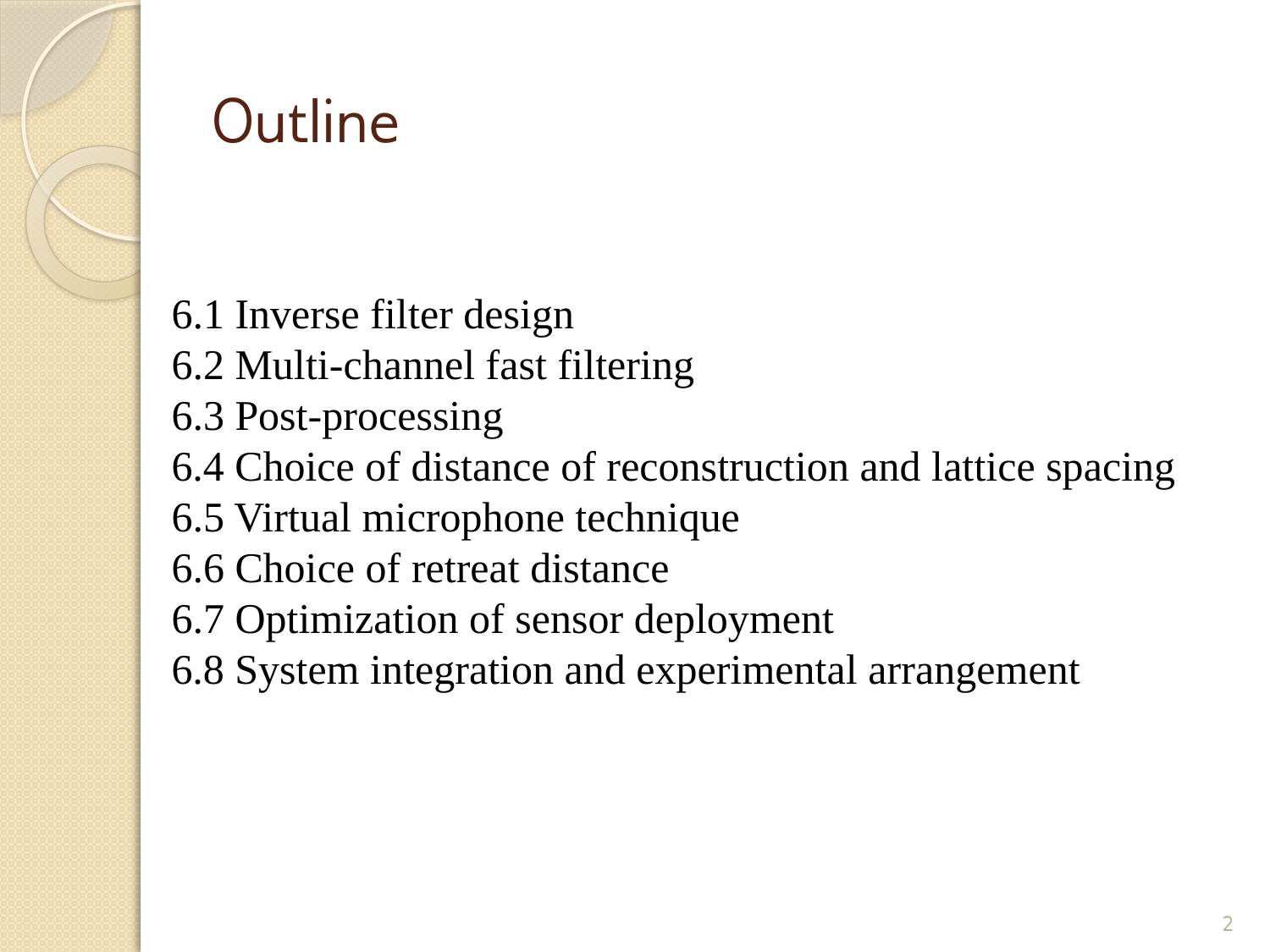

# Outline
6.1 Inverse filter design
6.2 Multi-channel fast filtering
6.3 Post-processing
6.4 Choice of distance of reconstruction and lattice spacing
6.5 Virtual microphone technique
6.6 Choice of retreat distance
6.7 Optimization of sensor deployment
6.8 System integration and experimental arrangement
2